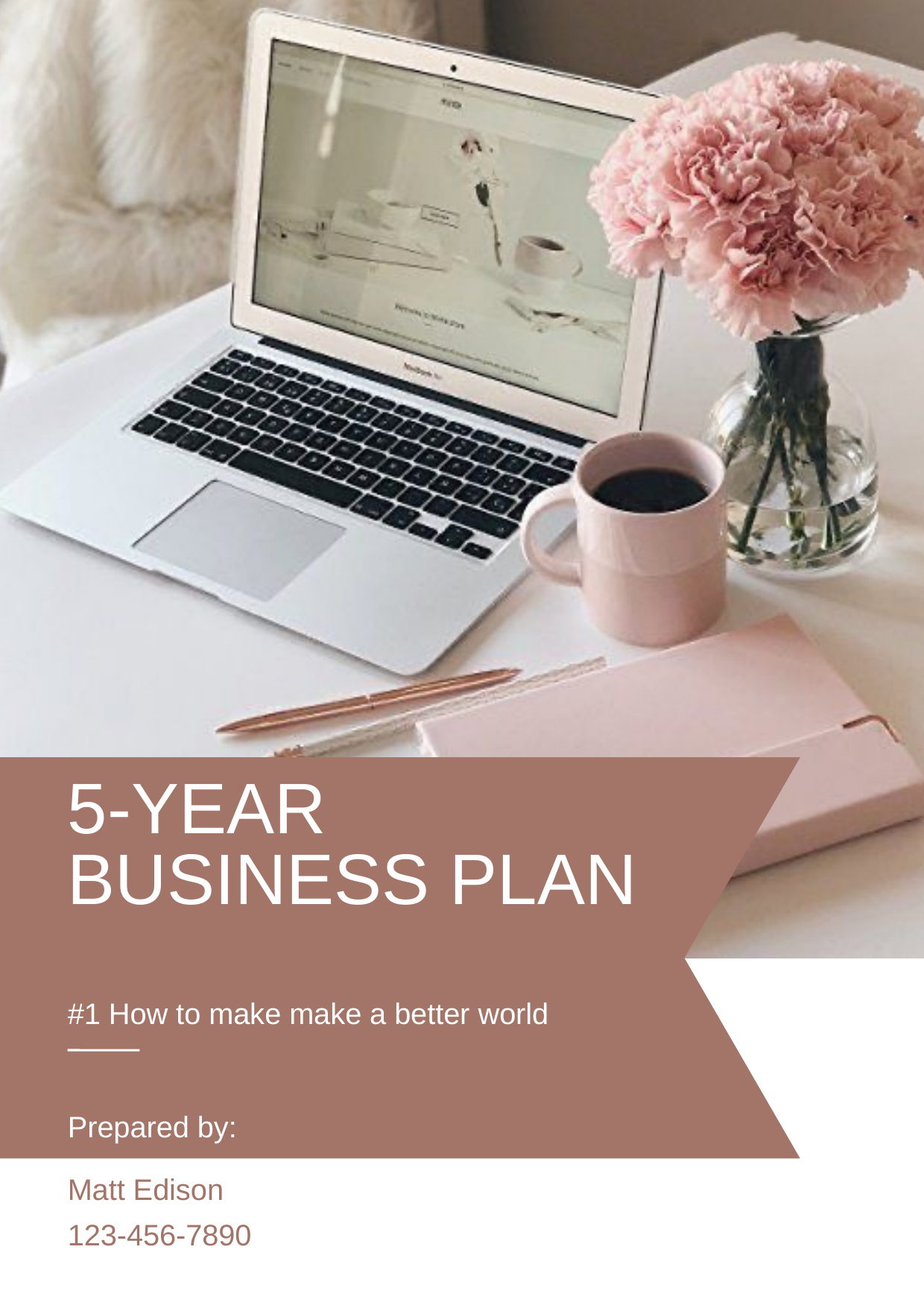

5-YEAR
BUSINESS PLAN
#1 How to make make a better world

Prepared by:
Matt Edison
123-456-7890